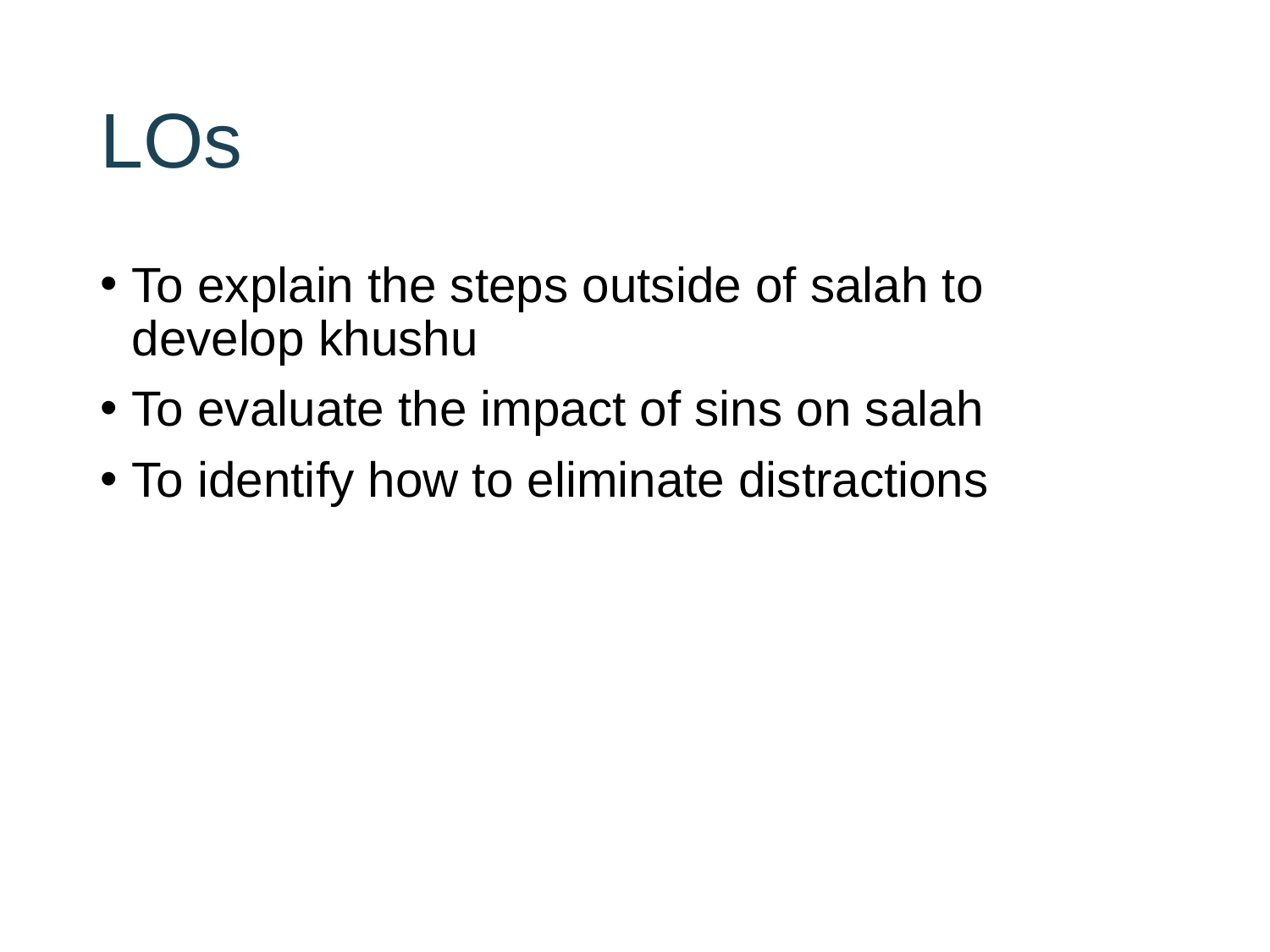

# LOs
To explain the steps outside of salah to develop khushu
To evaluate the impact of sins on salah
To identify how to eliminate distractions